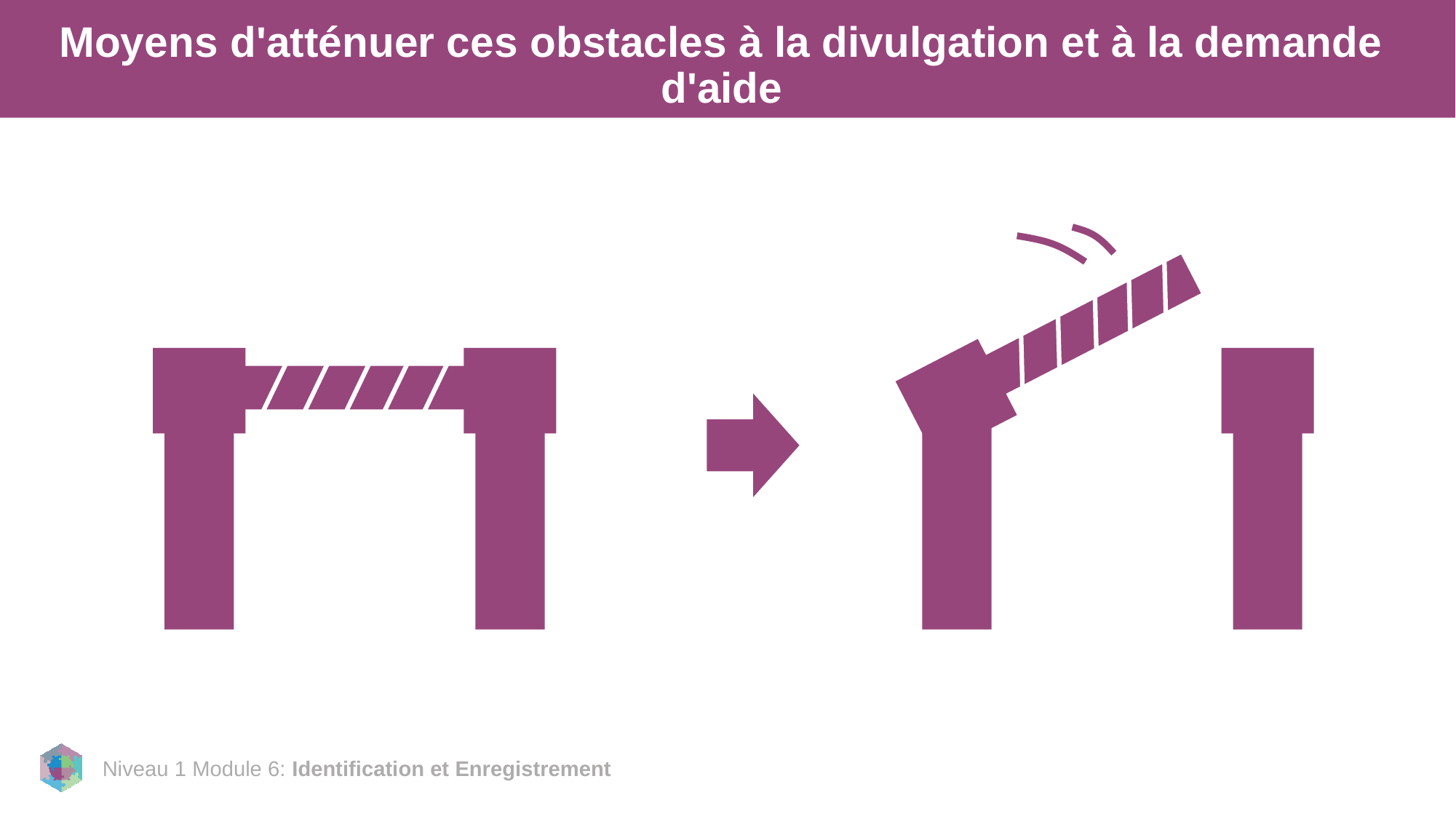

# Moyens d'atténuer ces obstacles à la divulgation et à la demande d'aide